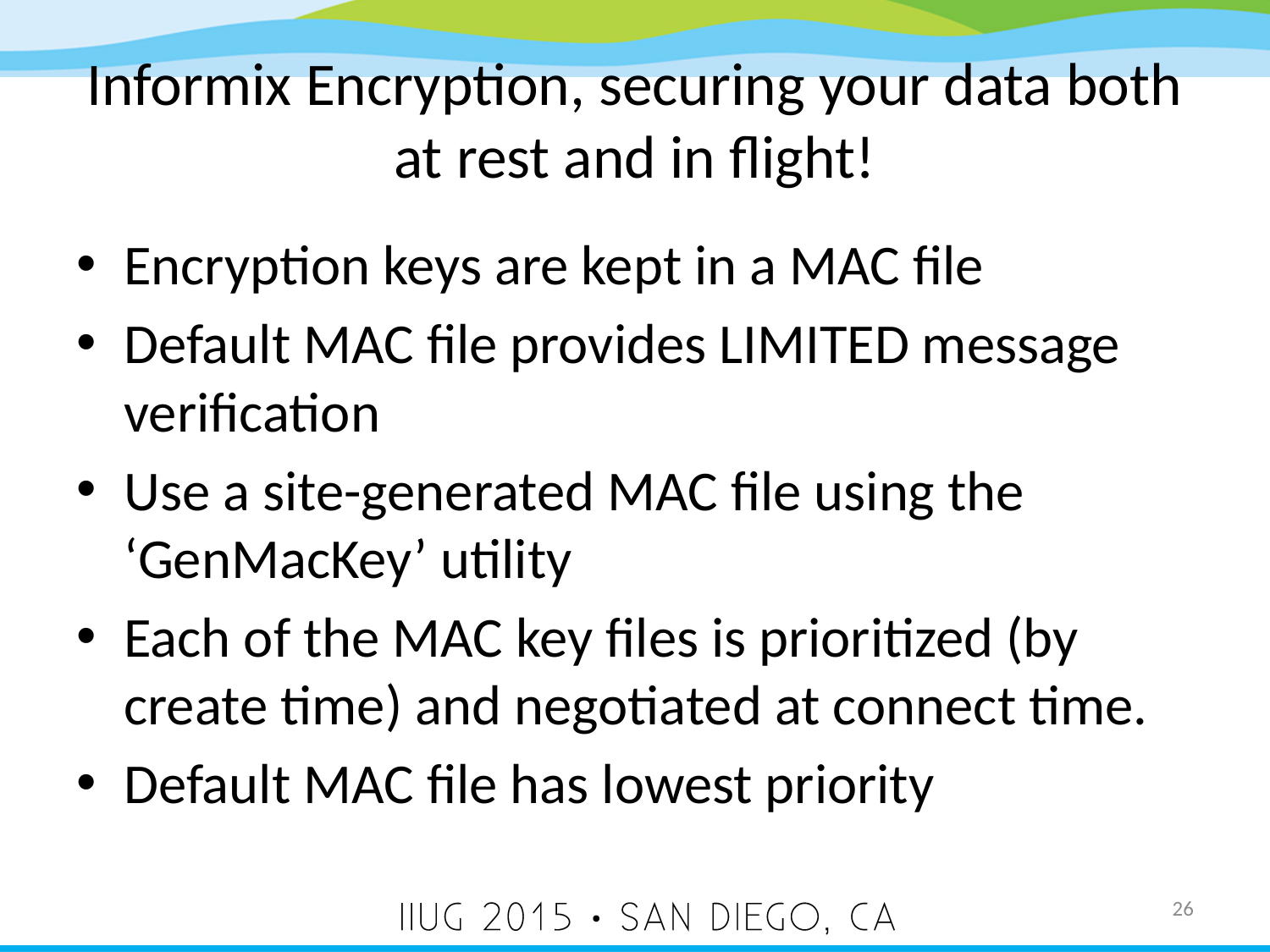

# Informix Encryption, securing your data both at rest and in flight!
Encryption keys are kept in a MAC file
Default MAC file provides LIMITED message verification
Use a site-generated MAC file using the ‘GenMacKey’ utility
Each of the MAC key files is prioritized (by create time) and negotiated at connect time.
Default MAC file has lowest priority
26